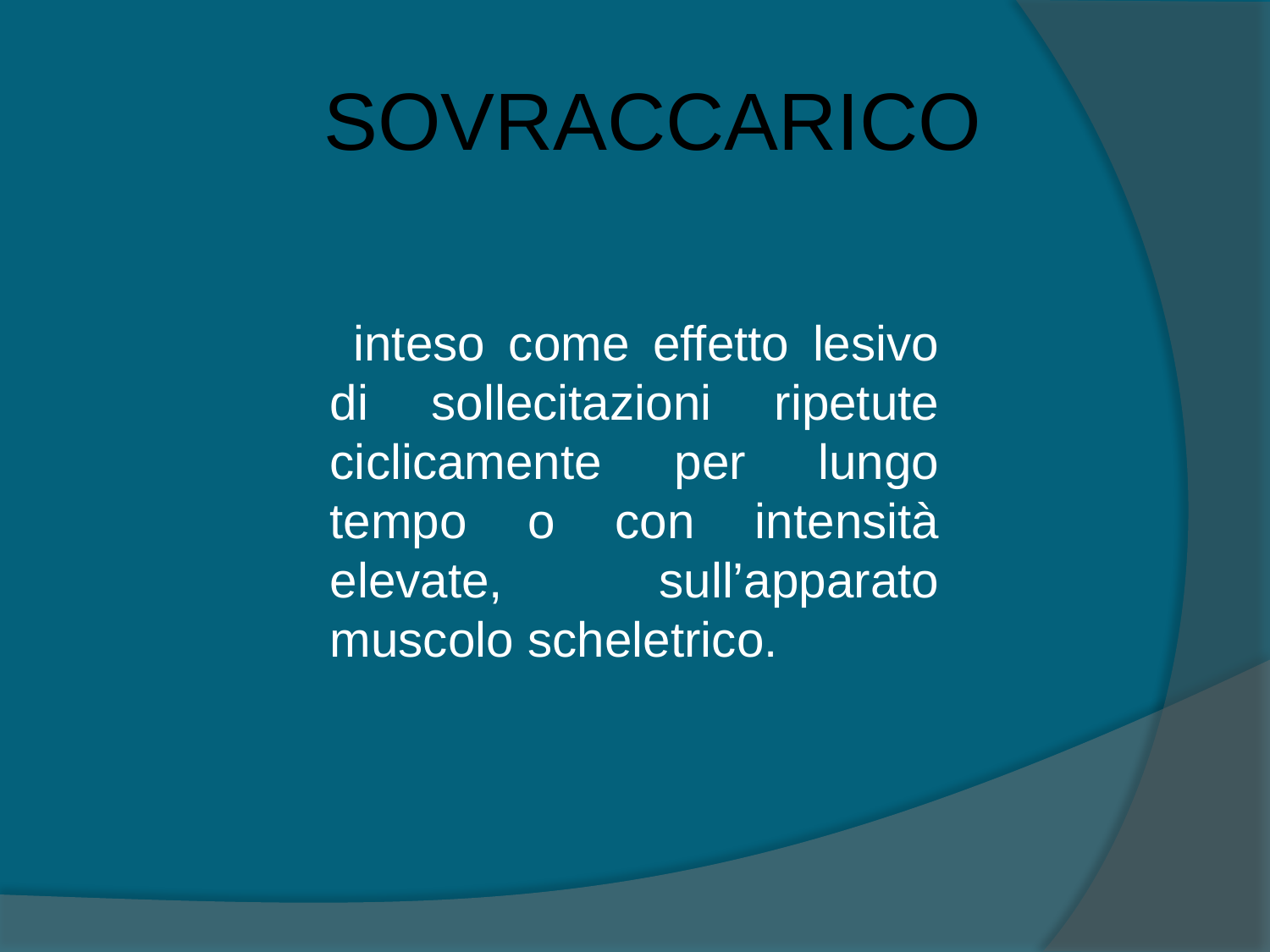

# SOVRACCARICO

 inteso come effetto lesivo di sollecitazioni ripetute ciclicamente per lungo tempo o con intensità elevate, sull’apparato muscolo scheletrico.